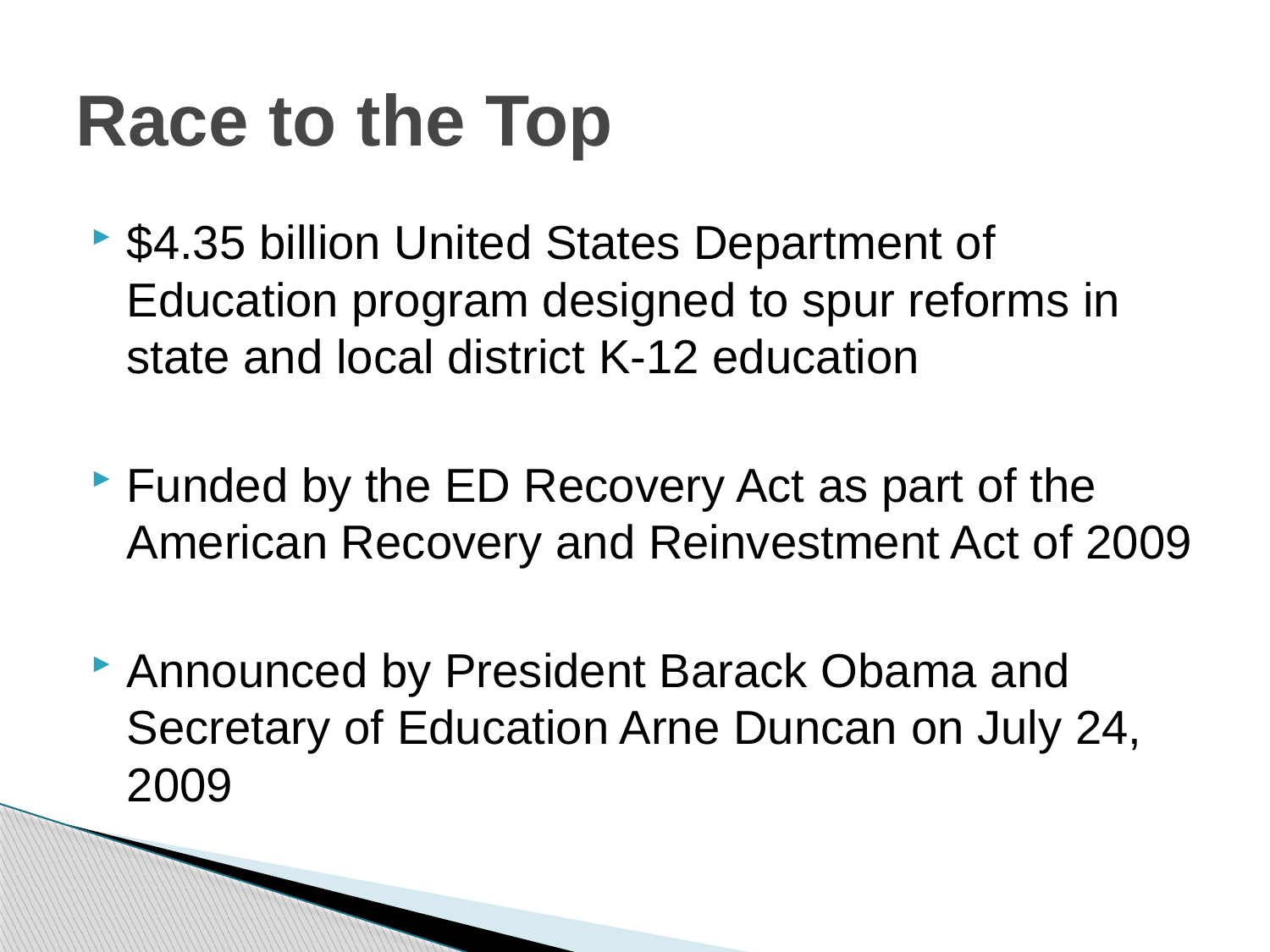

# Race to the Top
$4.35 billion United States Department of Education program designed to spur reforms in state and local district K-12 education

Funded by the ED Recovery Act as part of the American Recovery and Reinvestment Act of 2009

Announced by President Barack Obama and Secretary of Education Arne Duncan on July 24, 2009